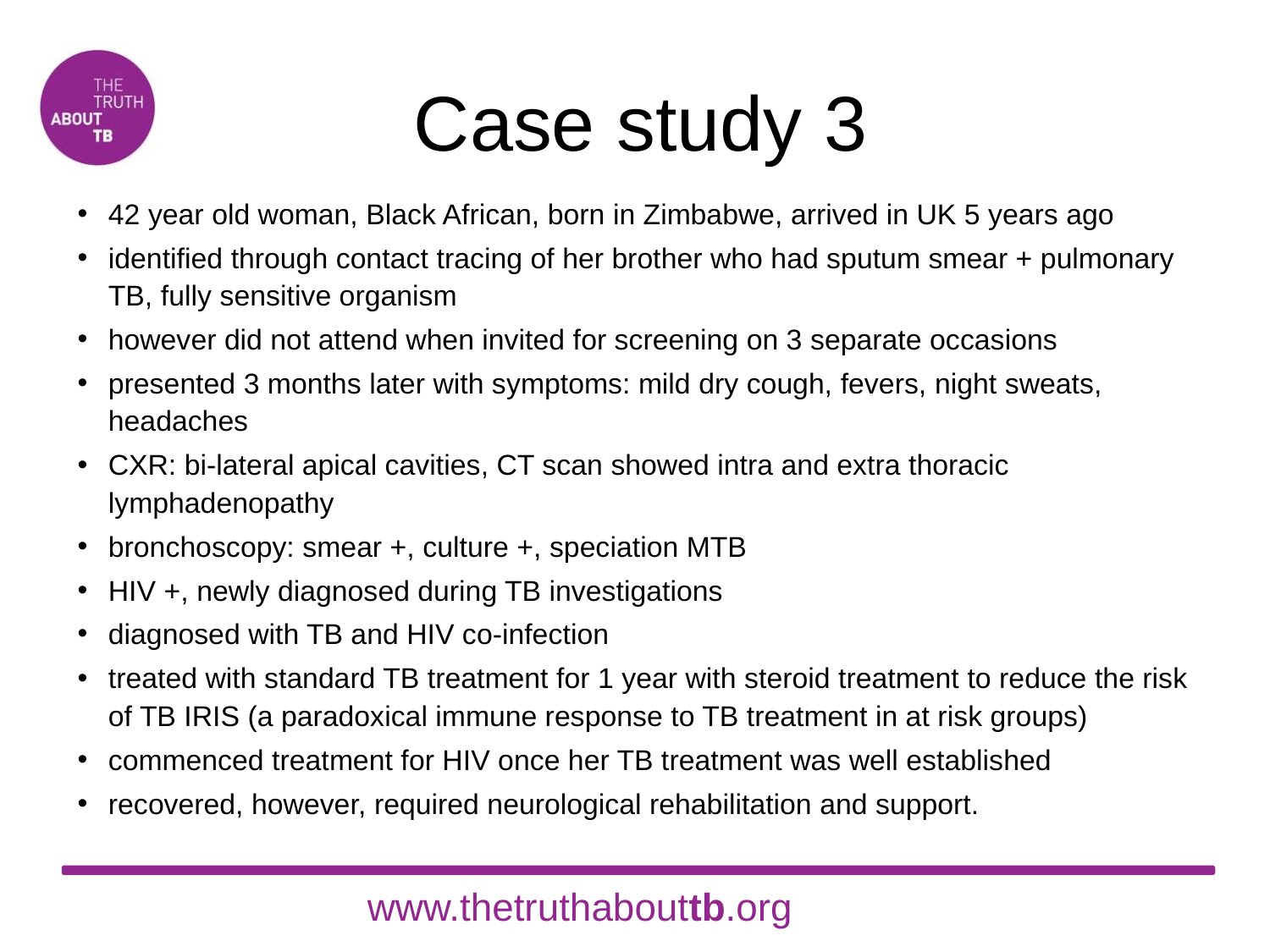

# Case study 3
42 year old woman, Black African, born in Zimbabwe, arrived in UK 5 years ago
identified through contact tracing of her brother who had sputum smear + pulmonary TB, fully sensitive organism
however did not attend when invited for screening on 3 separate occasions
presented 3 months later with symptoms: mild dry cough, fevers, night sweats, headaches
CXR: bi-lateral apical cavities, CT scan showed intra and extra thoracic lymphadenopathy
bronchoscopy: smear +, culture +, speciation MTB
HIV +, newly diagnosed during TB investigations
diagnosed with TB and HIV co-infection
treated with standard TB treatment for 1 year with steroid treatment to reduce the risk of TB IRIS (a paradoxical immune response to TB treatment in at risk groups)
commenced treatment for HIV once her TB treatment was well established
recovered, however, required neurological rehabilitation and support.